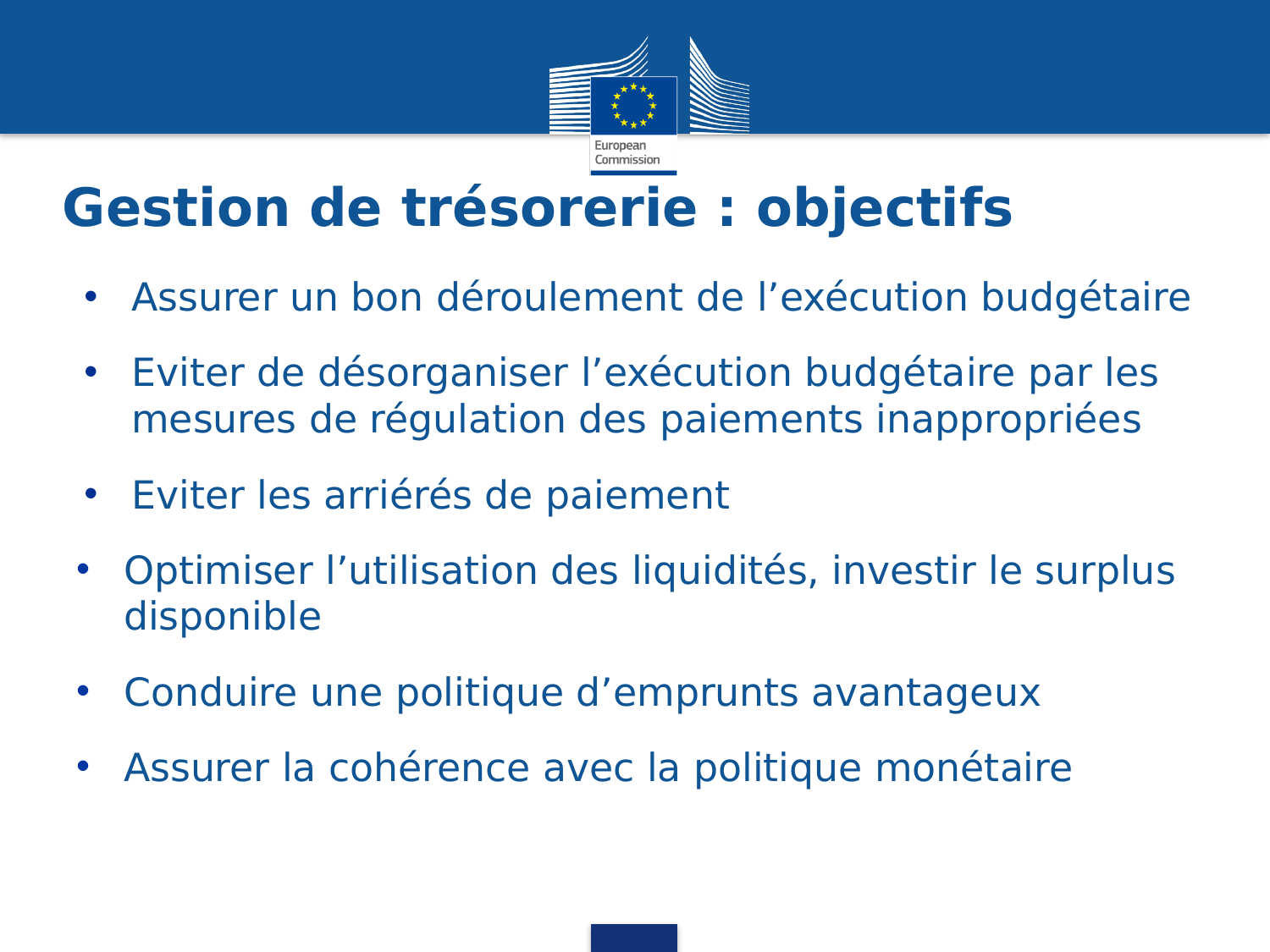

# Gestion de trésorerie : objectifs
Assurer un bon déroulement de l’exécution budgétaire
Eviter de désorganiser l’exécution budgétaire par les mesures de régulation des paiements inappropriées
Eviter les arriérés de paiement
Optimiser l’utilisation des liquidités, investir le surplus disponible
Conduire une politique d’emprunts avantageux
Assurer la cohérence avec la politique monétaire